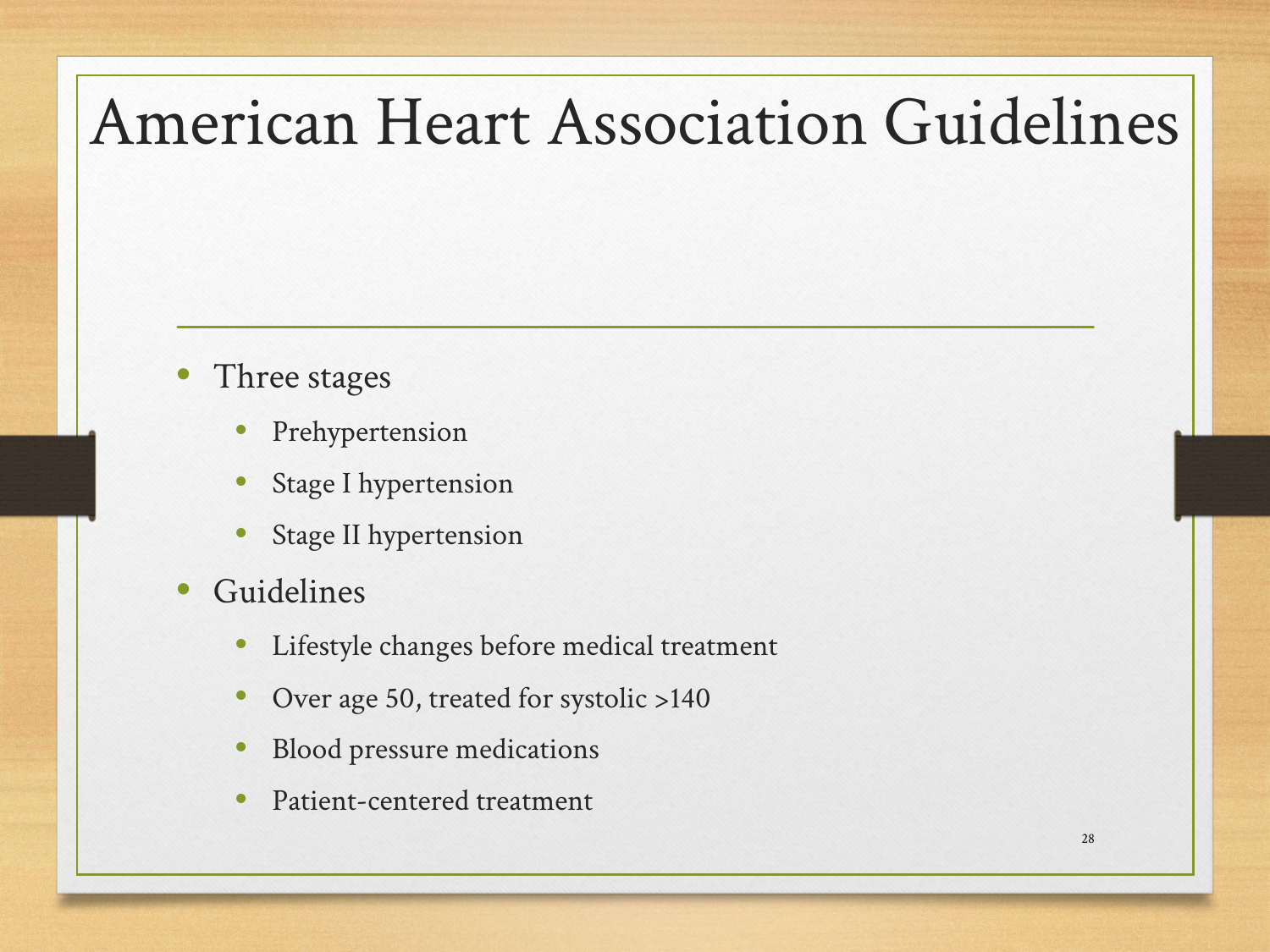

# American Heart Association Guidelines
Three stages
Prehypertension
Stage I hypertension
Stage II hypertension
Guidelines
Lifestyle changes before medical treatment
Over age 50, treated for systolic >140
Blood pressure medications
Patient-centered treatment
 28